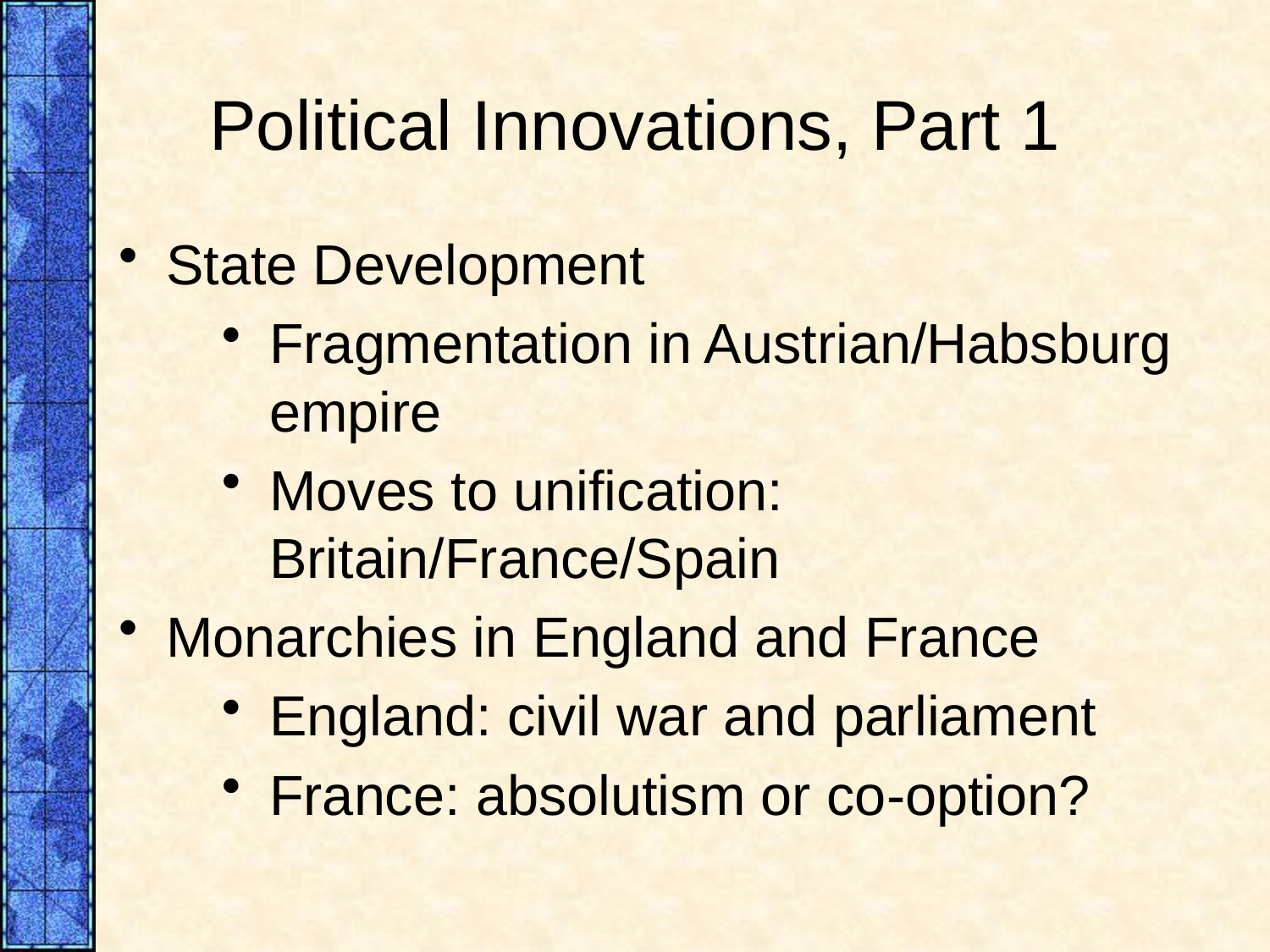

# Political Innovations, Part 1
State Development
Fragmentation in Austrian/Habsburg empire
Moves to unification: Britain/France/Spain
Monarchies in England and France
England: civil war and parliament
France: absolutism or co-option?